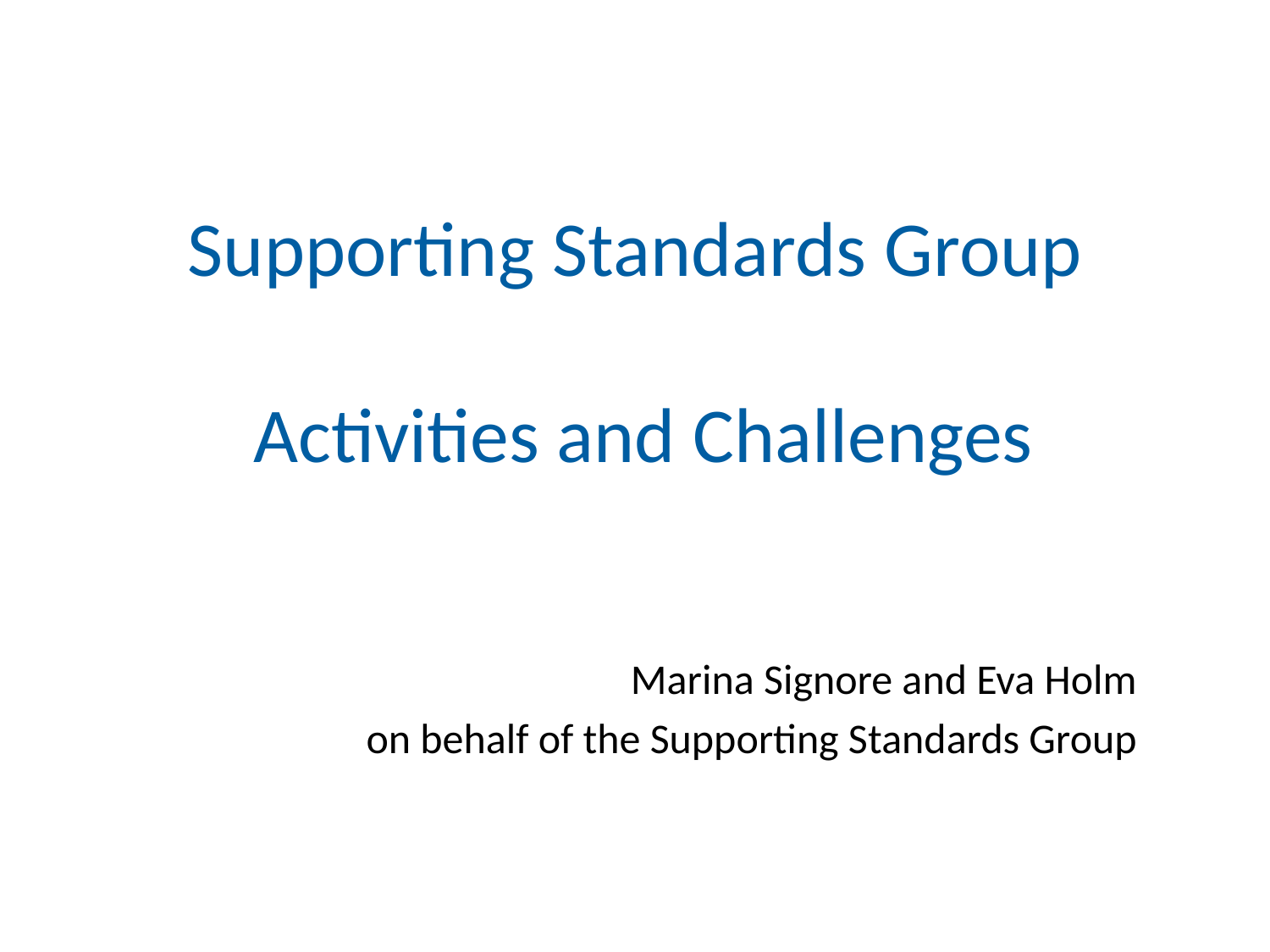

# Supporting Standards Group Activities and Challenges
Marina Signore and Eva Holm
on behalf of the Supporting Standards Group